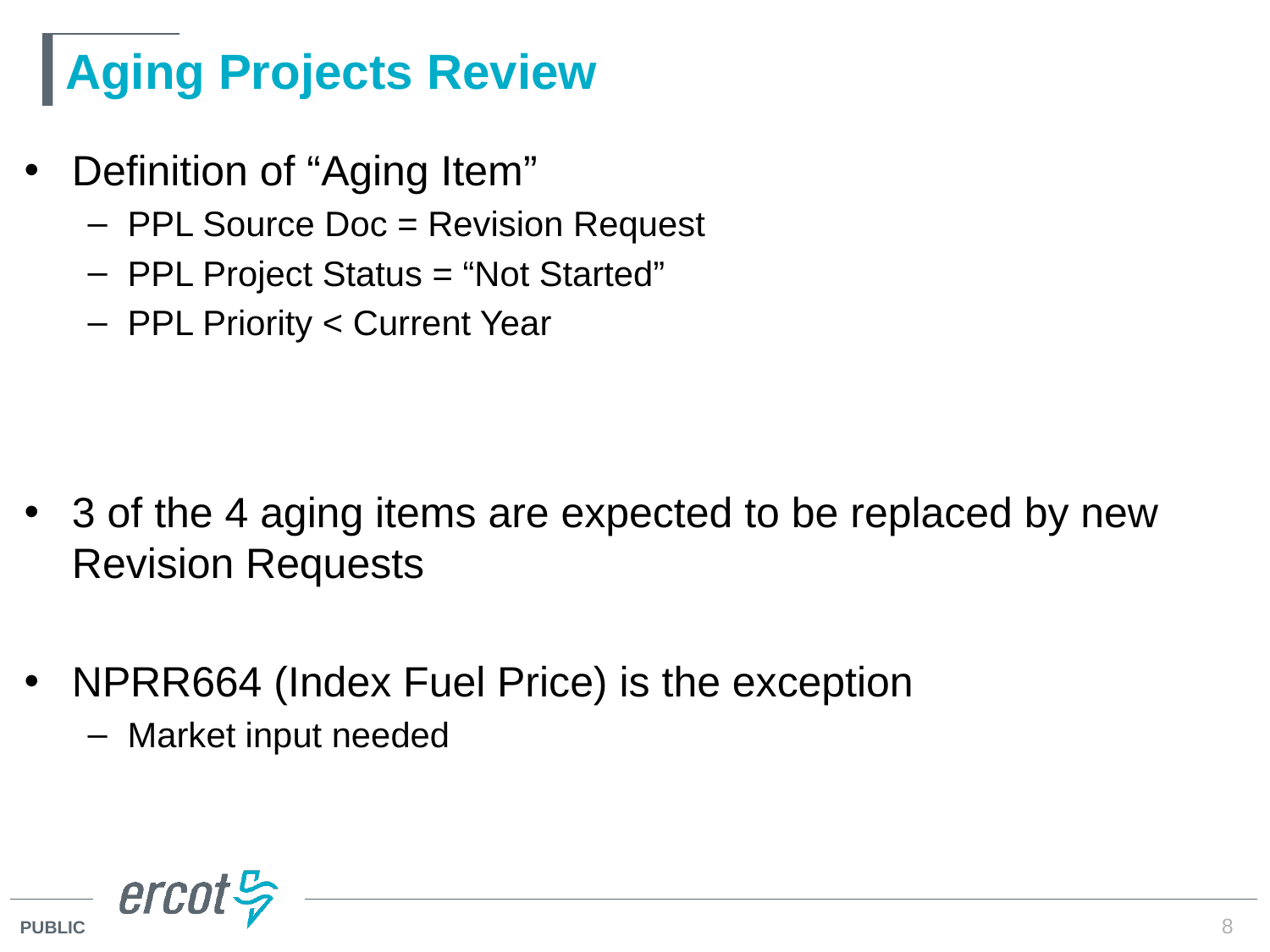

# Aging Projects Review
Definition of “Aging Item”
PPL Source Doc = Revision Request
PPL Project Status = “Not Started”
PPL Priority < Current Year

3 of the 4 aging items are expected to be replaced by new Revision Requests

NPRR664 (Index Fuel Price) is the exception
Market input needed
8